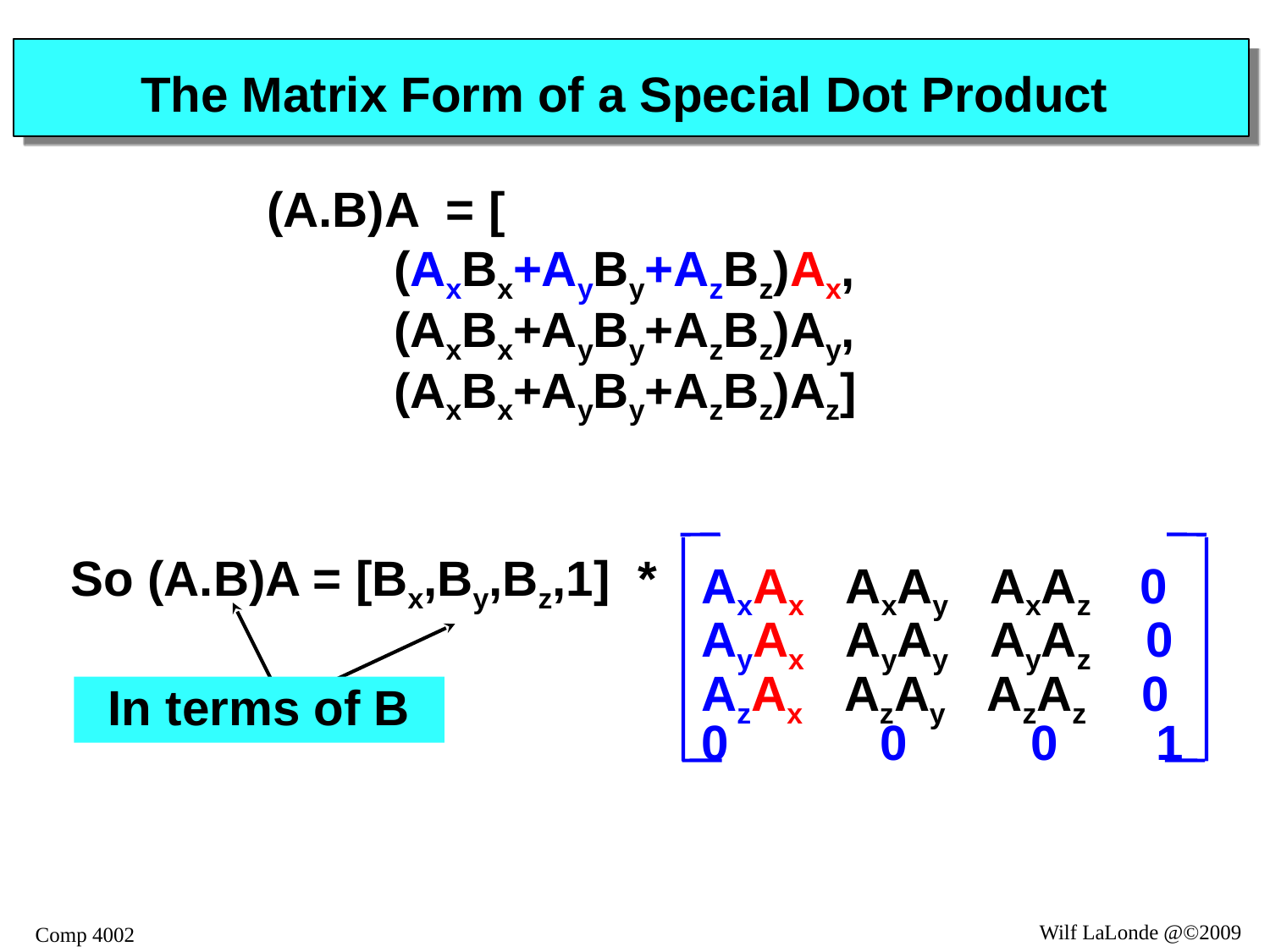

# The Matrix Form of a Special Dot Product
(A.B)A  = [
	(AxBx+AyBy+AzBz)Ax,
	(AxBx+AyBy+AzBz)Ay,
	(AxBx+AyBy+AzBz)Az]

So (A.B)A = [Bx,By,Bz,1]  *
AxAx   AxAy   AxAz    0
AyAx   AyAy   AyAz    0
AzAx   AzAy   AzAz    0
0           0         0           1

In terms of B